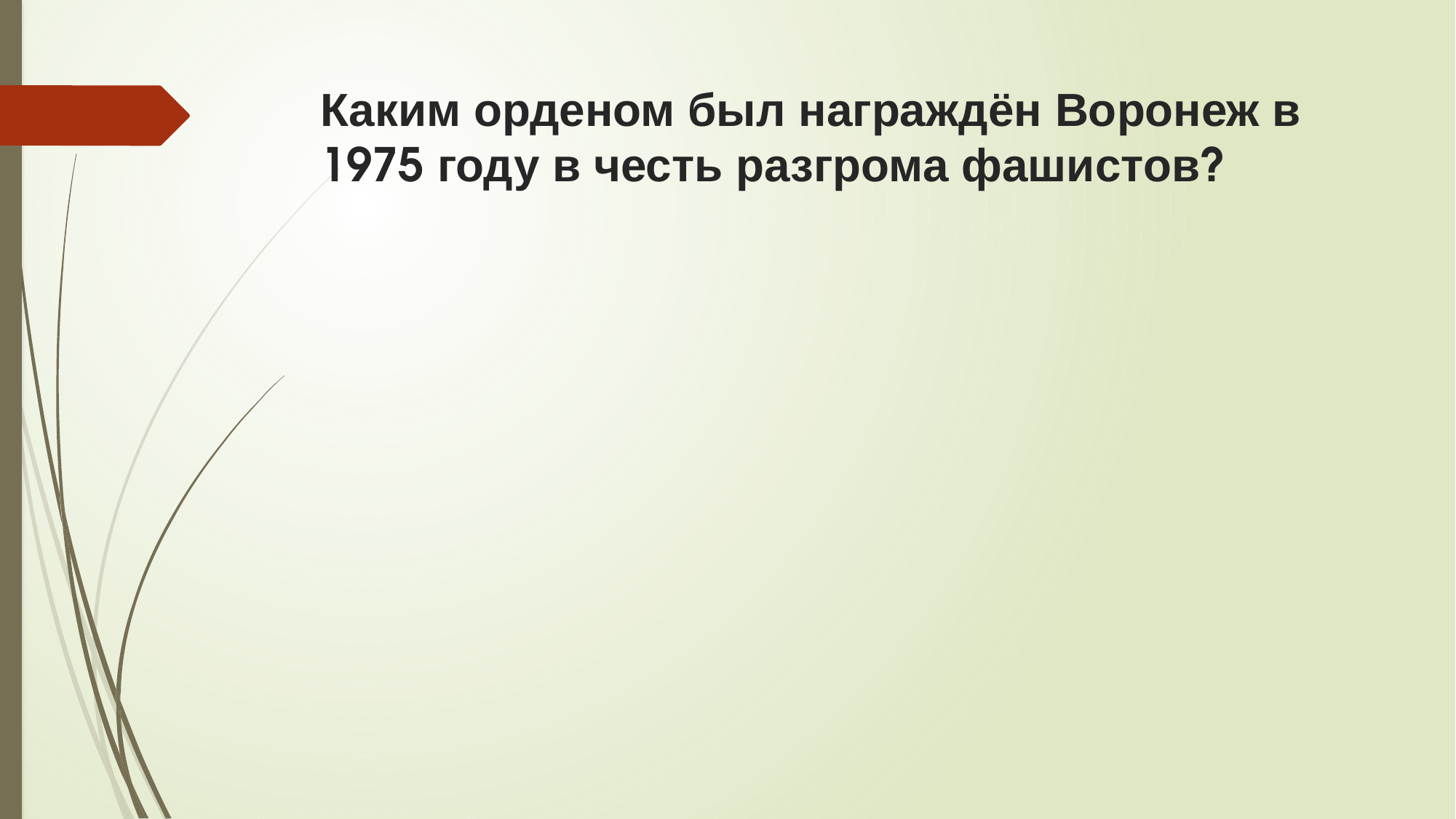

# Каким орденом был награждён Воронеж в 1975 году в честь разгрома фашистов?